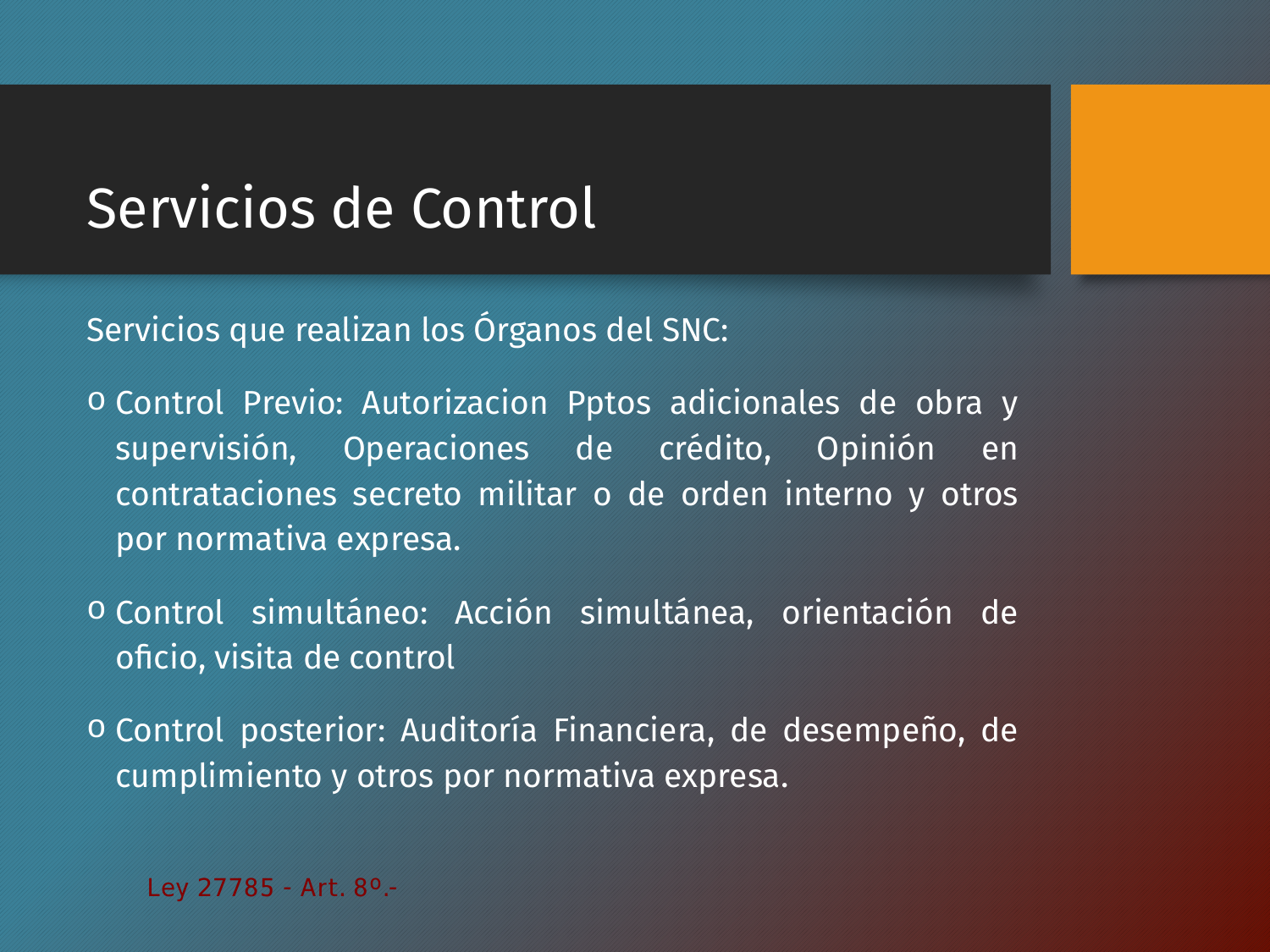

# Servicios de Control
Servicios que realizan los Órganos del SNC:
Control Previo: Autorizacion Pptos adicionales de obra y supervisión, Operaciones de crédito, Opinión en contrataciones secreto militar o de orden interno y otros por normativa expresa.
Control simultáneo: Acción simultánea, orientación de oficio, visita de control
Control posterior: Auditoría Financiera, de desempeño, de cumplimiento y otros por normativa expresa.

Ley 27785 - Art. 8º.-